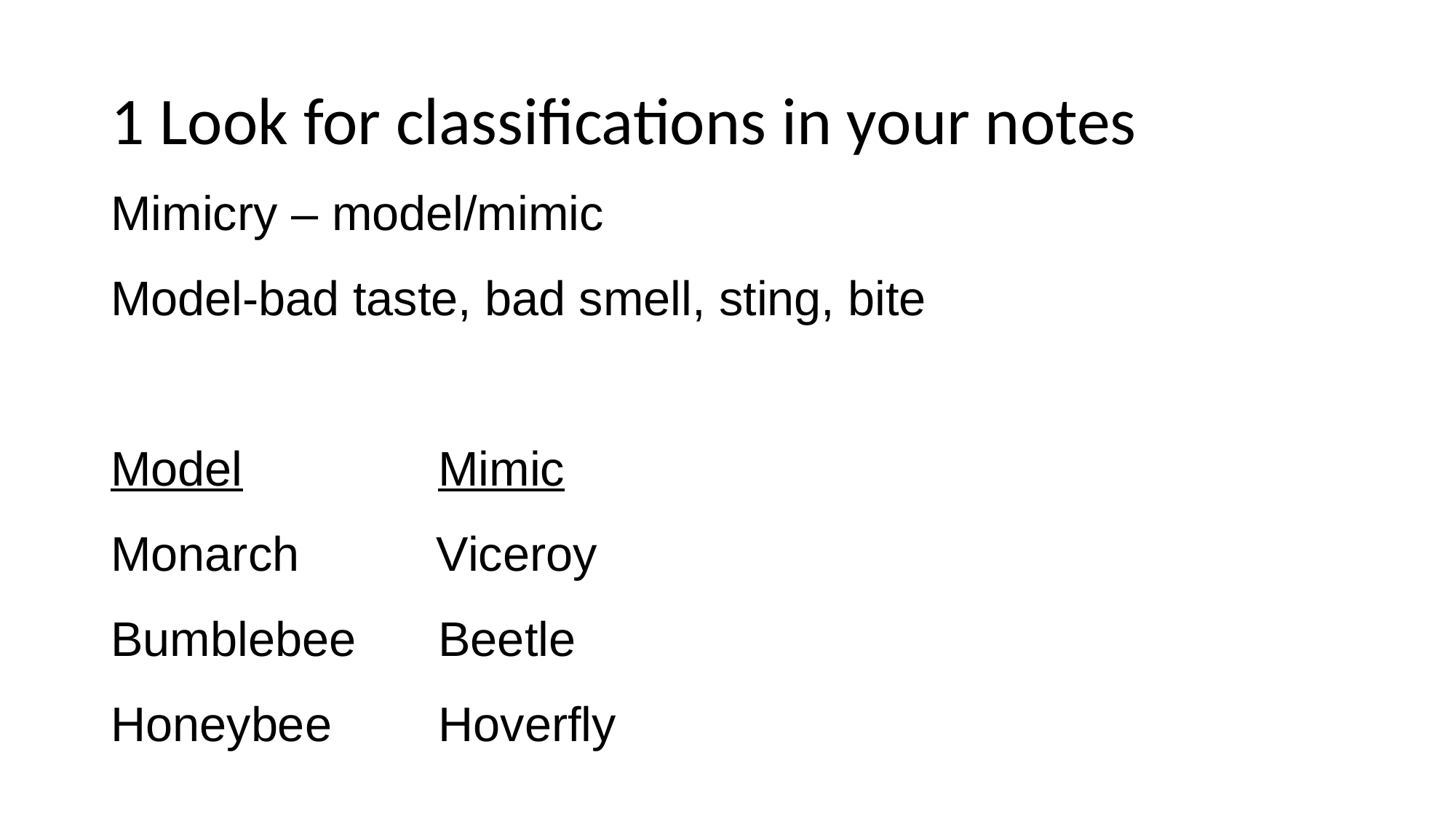

# 1 Look for classifications in your notes
Mimicry – model/mimic
Model-bad taste, bad smell, sting, bite

Model		Mimic
Monarch	        Viceroy
Bumblebee	Beetle
Honeybee	Hoverfly